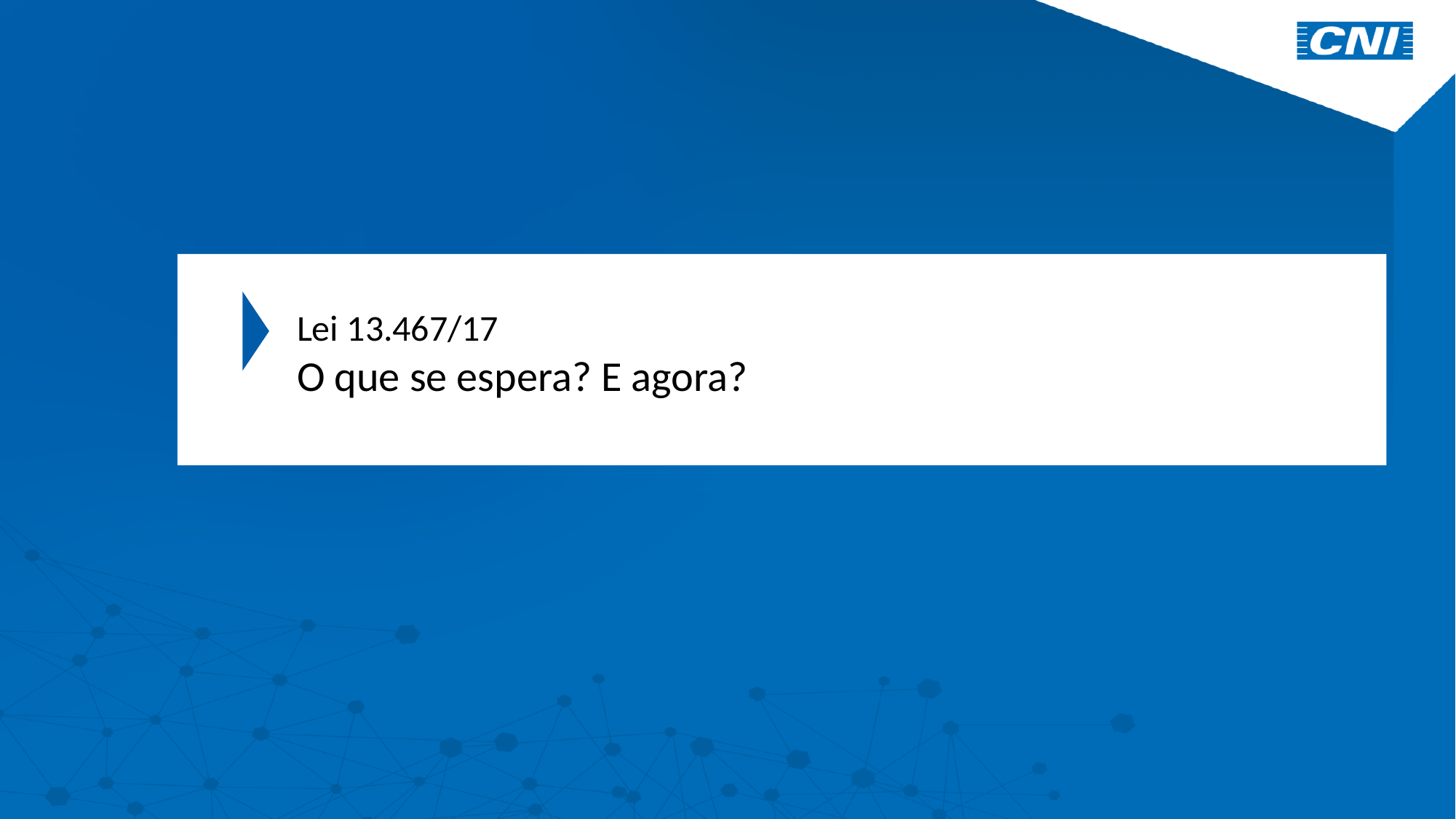

Lei 13.467/17
O que se espera? E agora?